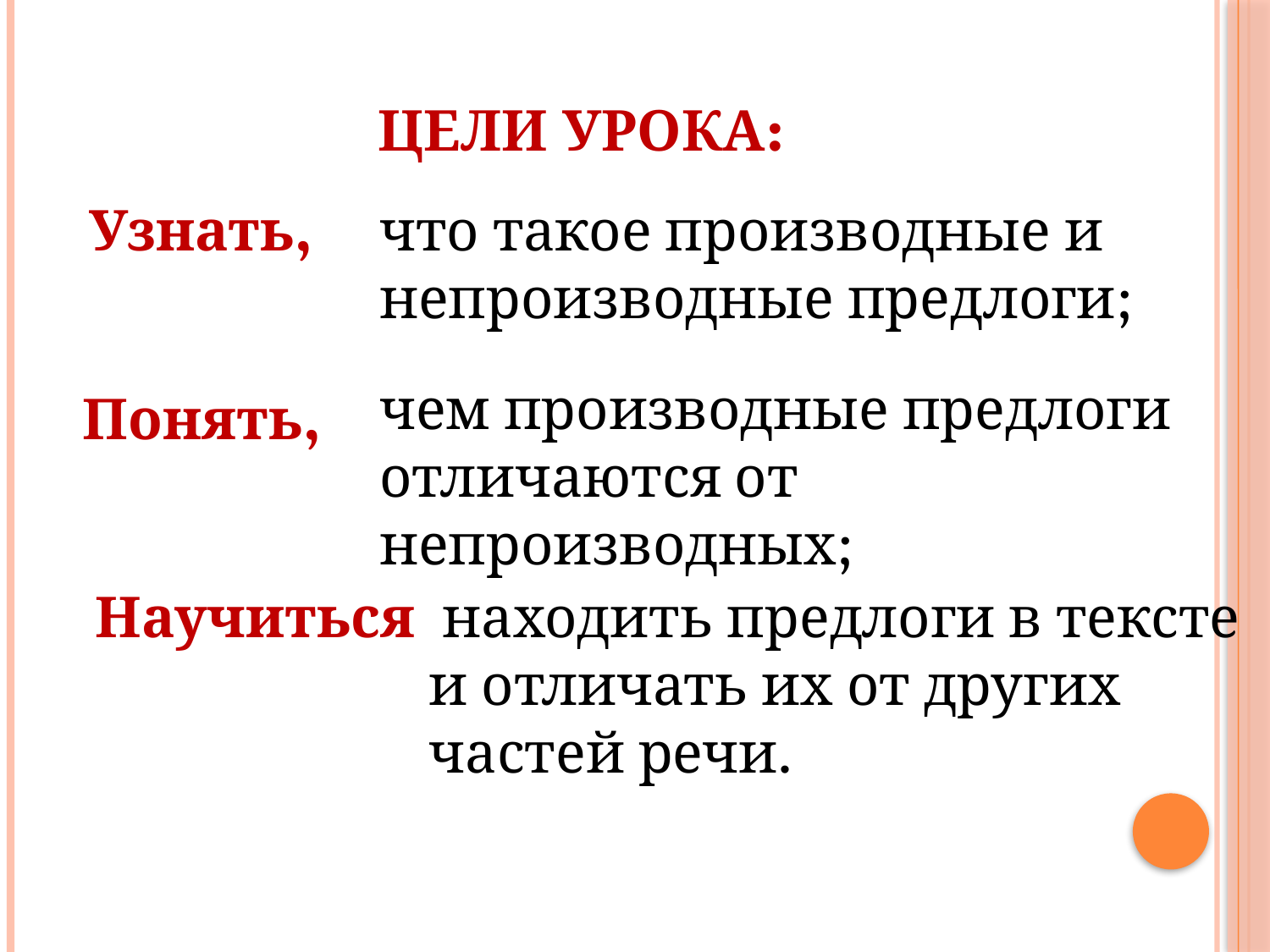

# Цели урока:
  Узнать,
что такое производные и непроизводные предлоги;
чем производные предлоги отличаются от непроизводных;
Понять,
Научиться
 находить предлоги в тексте и отличать их от других частей речи.